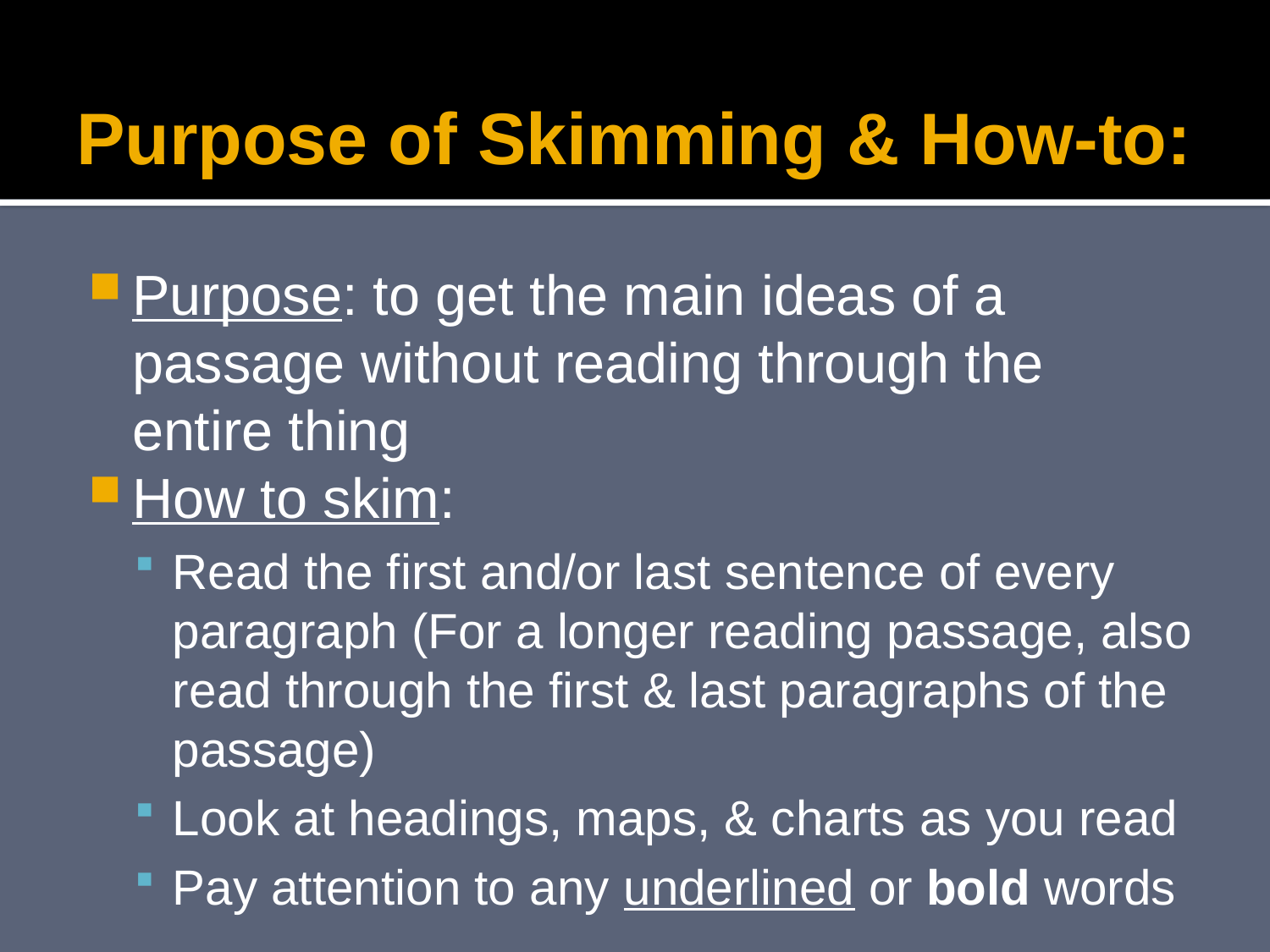

# Purpose of Skimming & How-to:
Purpose: to get the main ideas of a passage without reading through the entire thing
How to skim:
Read the first and/or last sentence of every paragraph (For a longer reading passage, also read through the first & last paragraphs of the passage)
Look at headings, maps, & charts as you read
Pay attention to any underlined or bold words